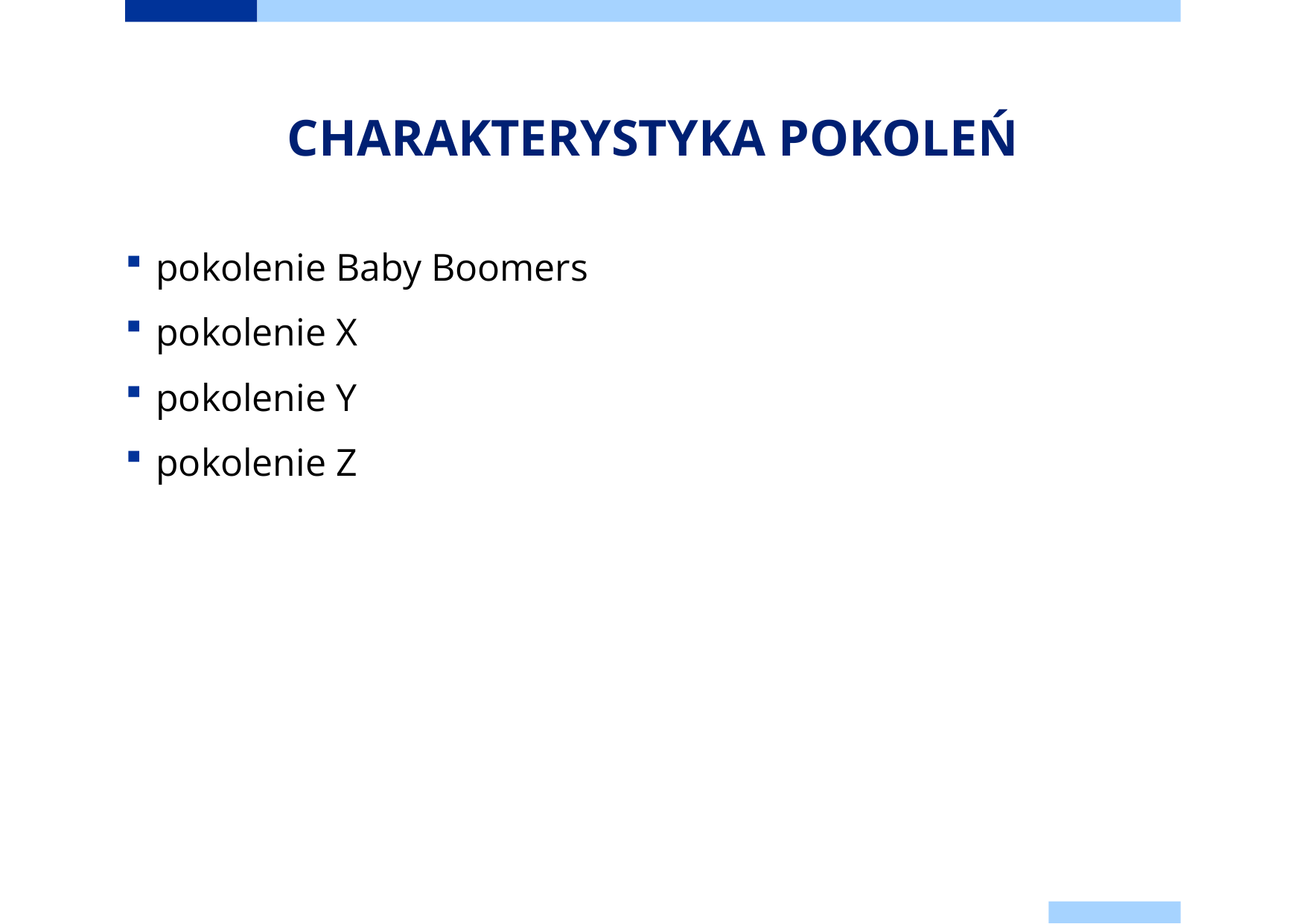

# CHARAKTERYSTYKA POKOLEŃ
pokolenie Baby Boomers
pokolenie X
pokolenie Y
pokolenie Z